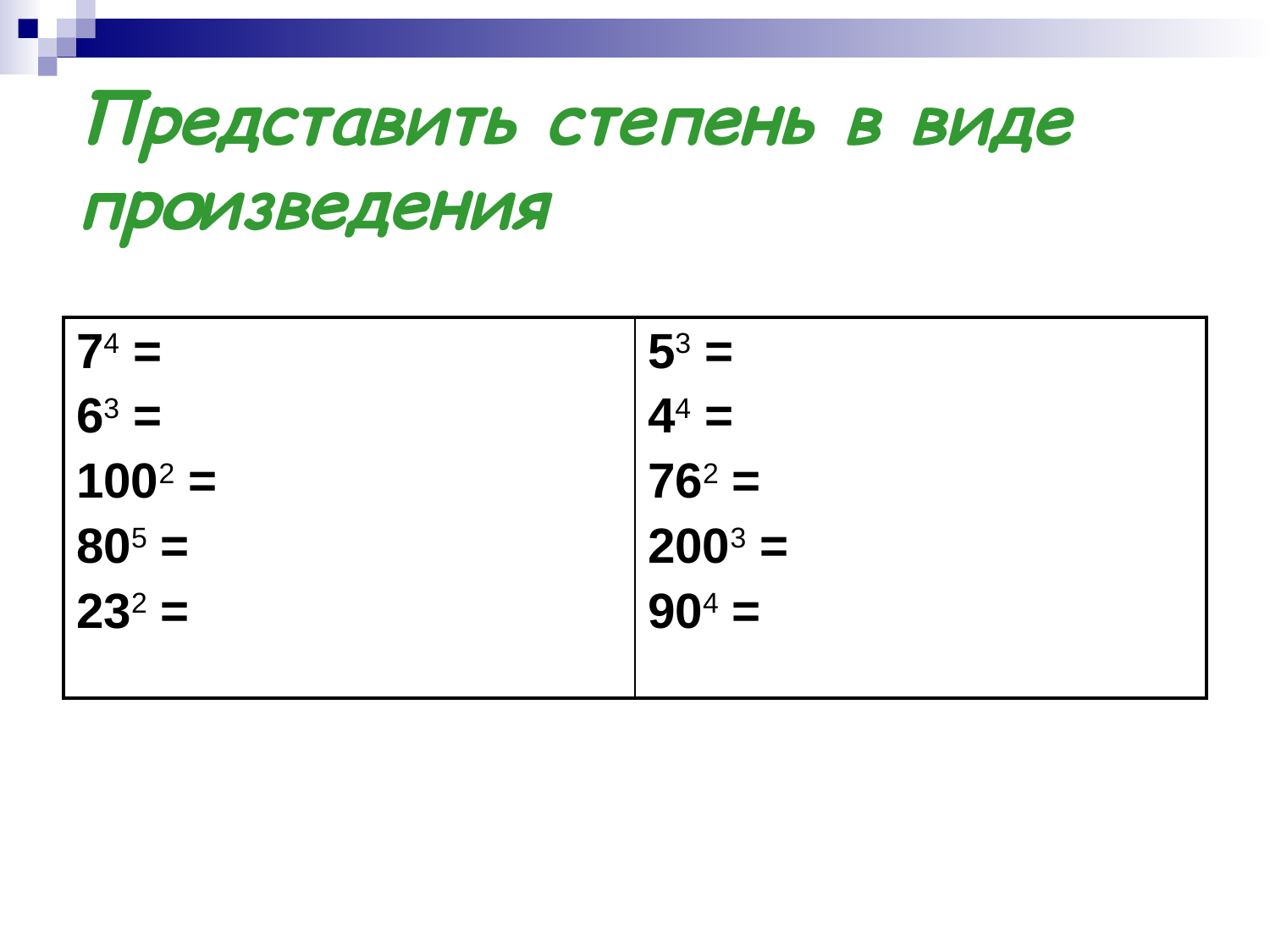

# Представить степень в виде произведения
| 74 = 63 = 1002 = 805 = 232 = | 53 = 44 = 762 = 2003 = 904 = |
| --- | --- |